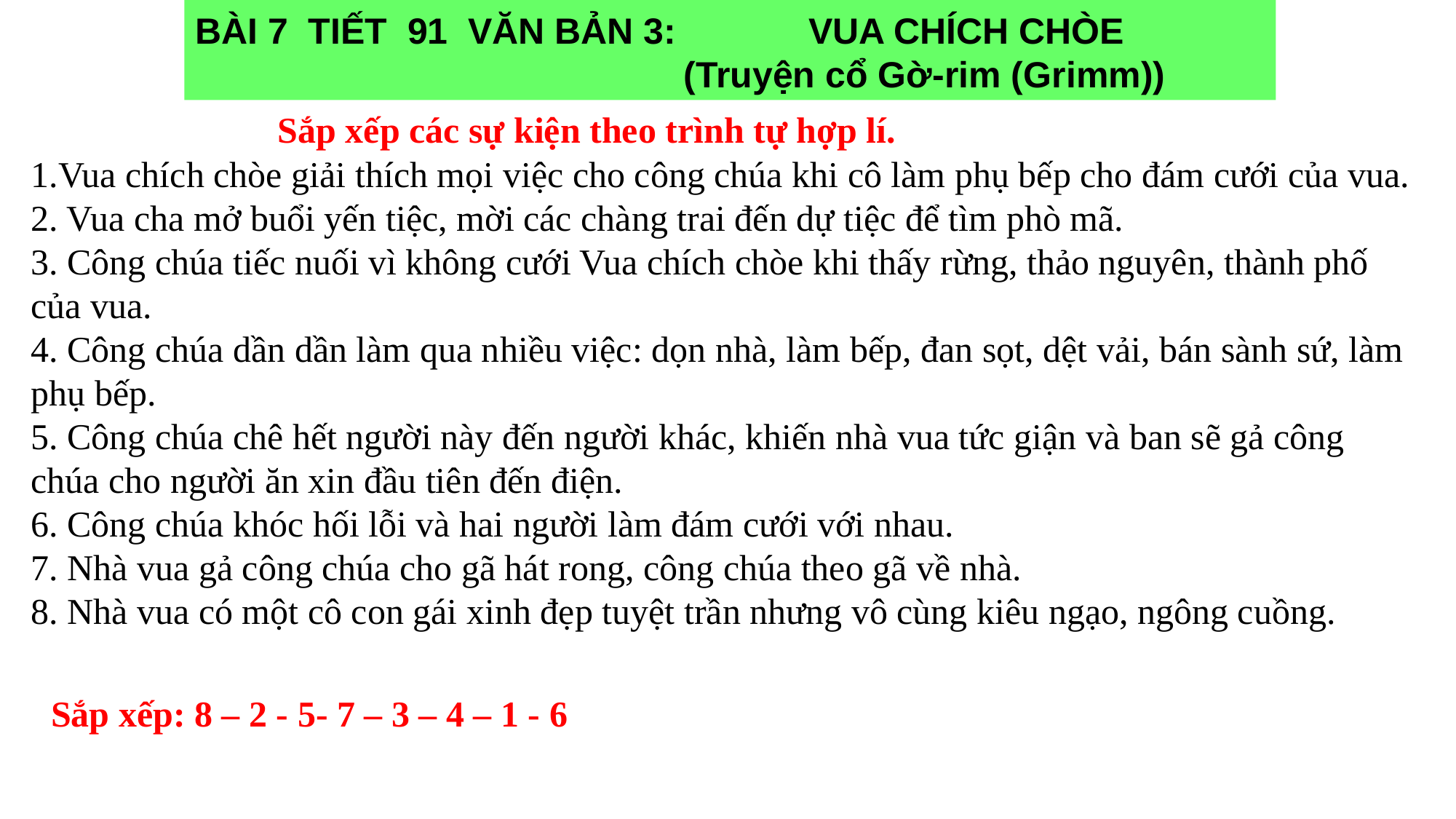

BÀI 7  TIẾT  91  VĂN BẢN 3:             VUA CHÍCH CHÒE
                                                (Truyện cổ Gờ-rim (Grimm))
Sắp xếp các sự kiện theo trình tự hợp lí.
1.Vua chích chòe giải thích mọi việc cho công chúa khi cô làm phụ bếp cho đám cưới của vua.
2. Vua cha mở buổi yến tiệc, mời các chàng trai đến dự tiệc để tìm phò mã.
3. Công chúa tiếc nuối vì không cưới Vua chích chòe khi thấy rừng, thảo nguyên, thành phố của vua.
4. Công chúa dần dần làm qua nhiều việc: dọn nhà, làm bếp, đan sọt, dệt vải, bán sành sứ, làm phụ bếp.
5. Công chúa chê hết người này đến người khác, khiến nhà vua tức giận và ban sẽ gả công chúa cho người ăn xin đầu tiên đến điện.
6. Công chúa khóc hối lỗi và hai người làm đám cưới với nhau.
7. Nhà vua gả công chúa cho gã hát rong, công chúa theo gã về nhà.
8. Nhà vua có một cô con gái xinh đẹp tuyệt trần nhưng vô cùng kiêu ngạo, ngông cuồng.
Sắp xếp: 8 – 2 - 5- 7 – 3 – 4 – 1 - 6